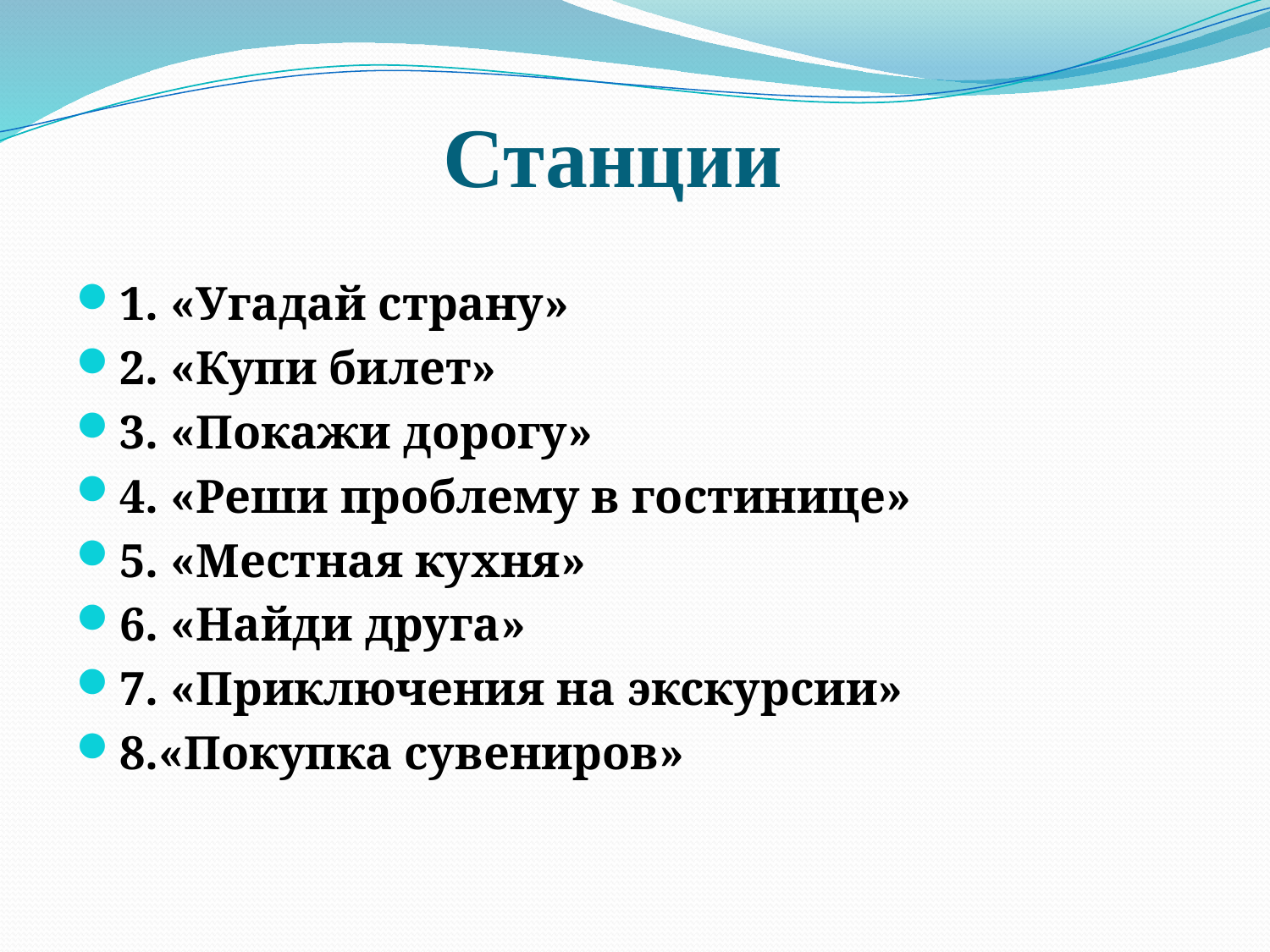

# Станции
1. «Угадай страну»
2. «Купи билет»
3. «Покажи дорогу»
4. «Реши проблему в гостинице»
5. «Местная кухня»
6. «Найди друга»
7. «Приключения на экскурсии»
8.«Покупка сувениров»